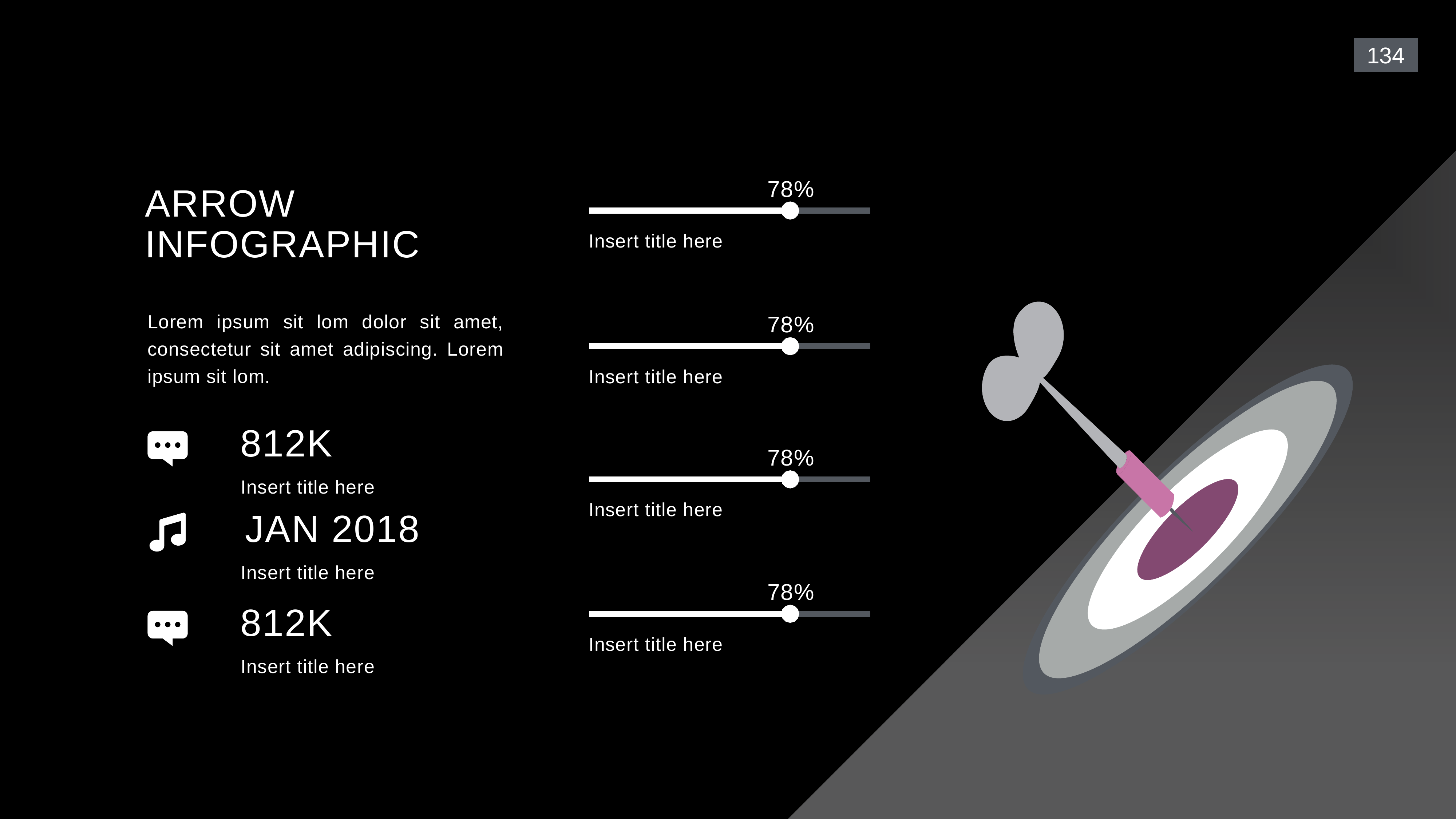

134
78%

Insert title here
arrow infographic
78%

Insert title here

Lorem ipsum sit lom dolor sit amet, consectetur sit amet adipiscing. Lorem ipsum sit lom.

812K
Insert title here

78%

Insert title here
78%

Insert title here

jan 2018
Insert title here

78%

Insert title here
78%

Insert title here
812K
Insert title here